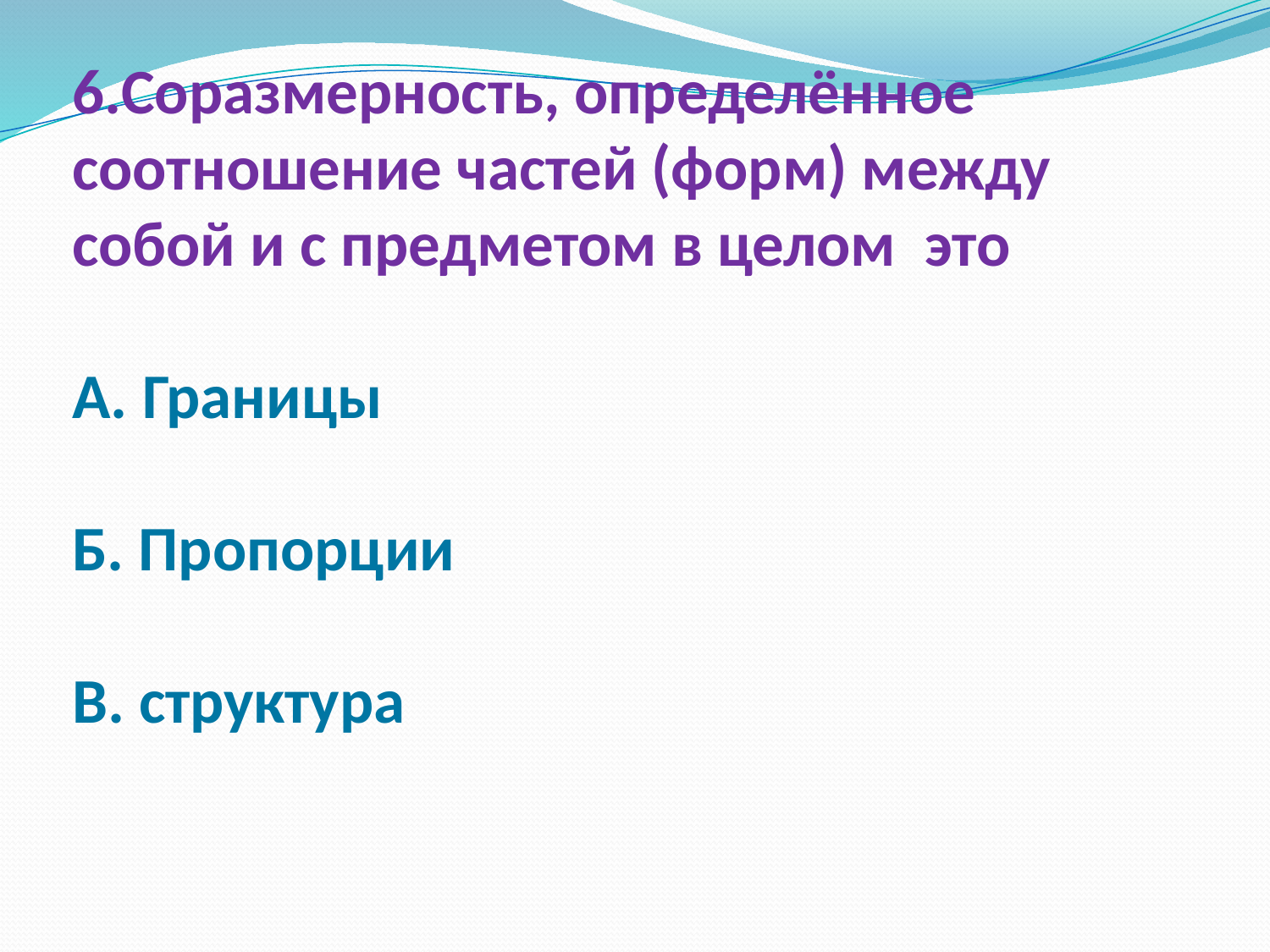

6.Соразмерность, определённое соотношение частей (форм) между собой и с предметом в целом  это

А. Границы

Б. Пропорции

В. структура